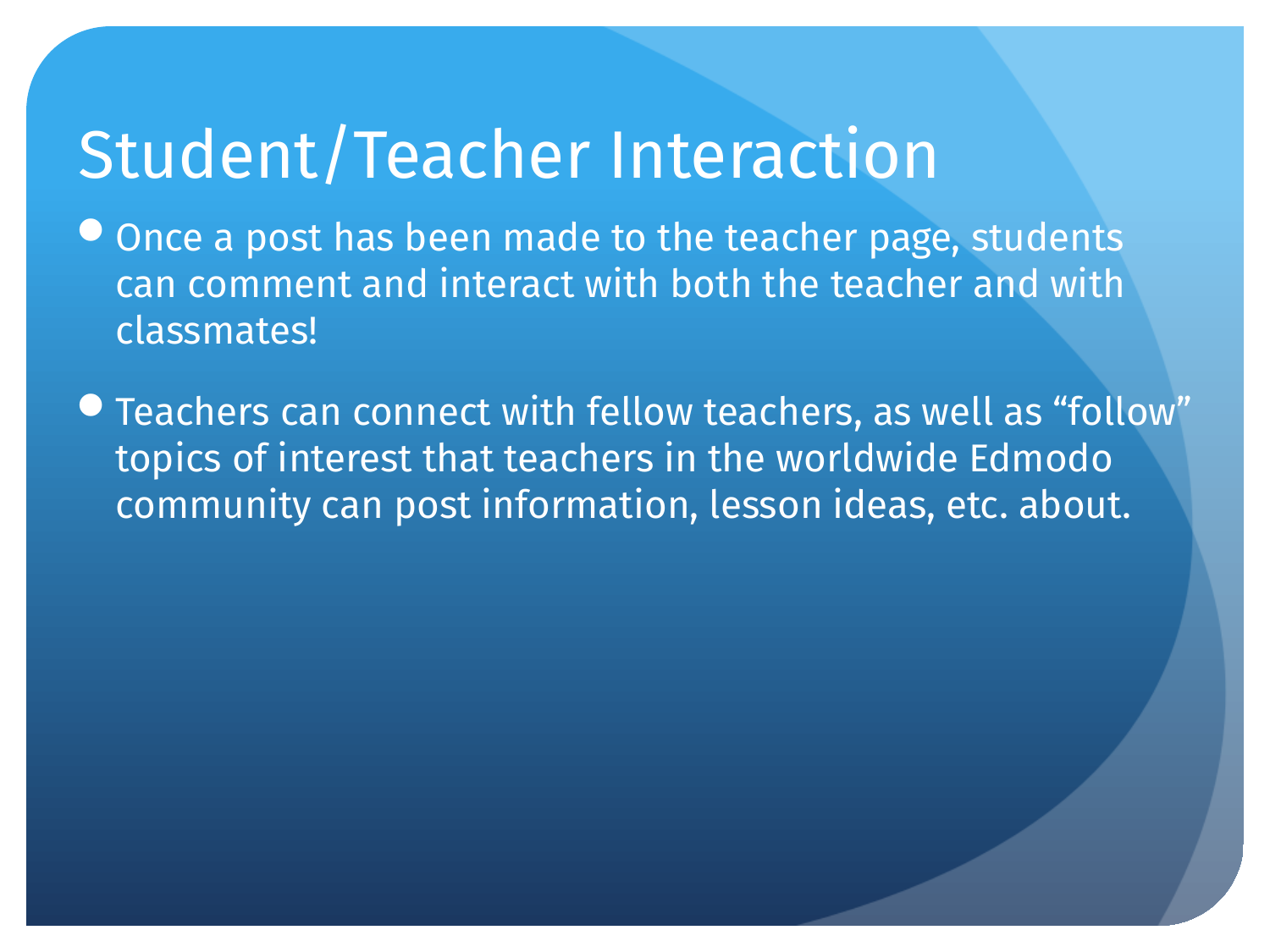

# Student/Teacher Interaction
Once a post has been made to the teacher page, students can comment and interact with both the teacher and with classmates!
Teachers can connect with fellow teachers, as well as “follow” topics of interest that teachers in the worldwide Edmodo community can post information, lesson ideas, etc. about.